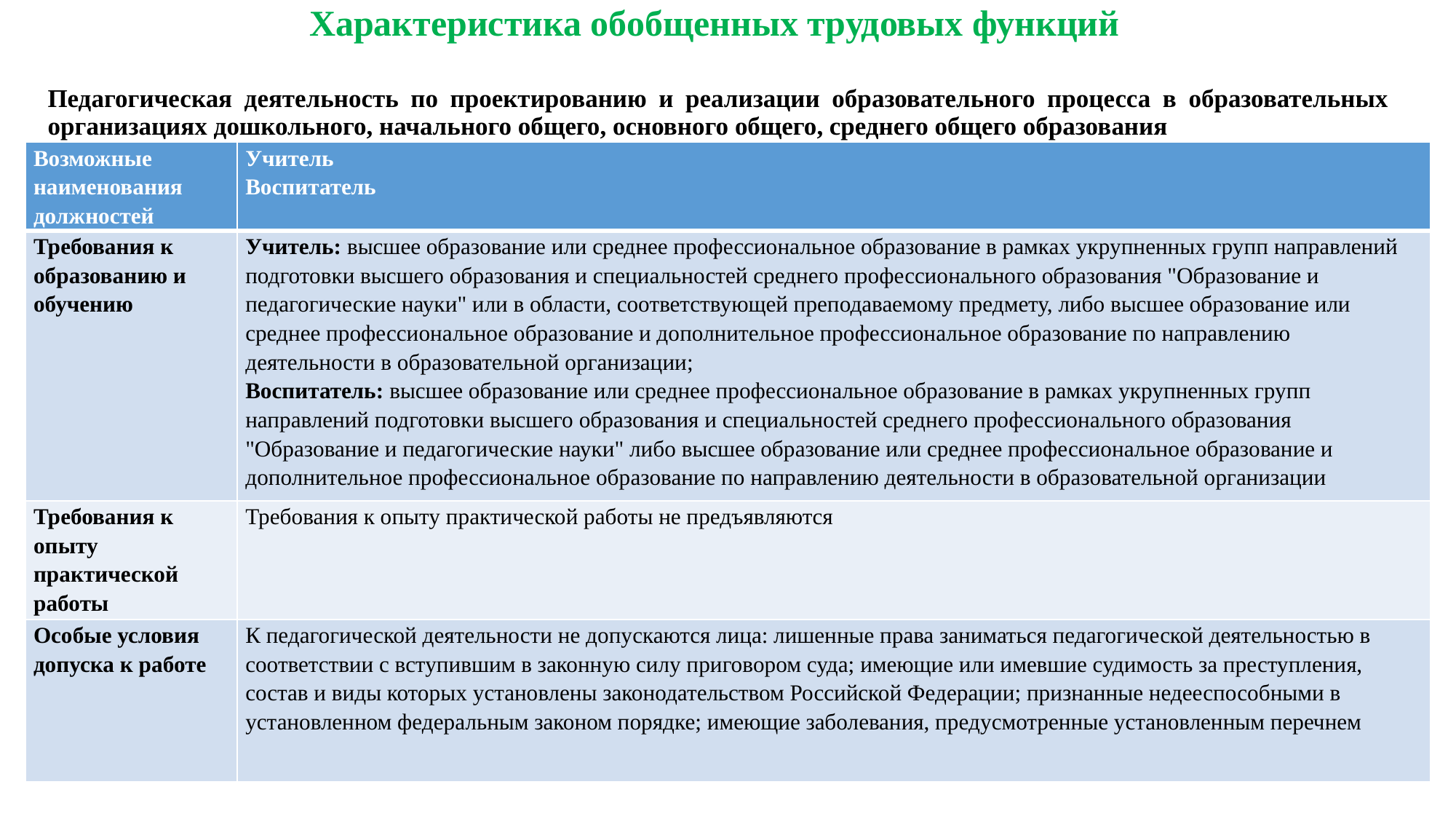

# Характеристика обобщенных трудовых функций
Педагогическая деятельность по проектированию и реализации образовательного процесса в образовательных организациях дошкольного, начального общего, основного общего, среднего общего образования
| Возможные наименования должностей | Учитель Воспитатель |
| --- | --- |
| Требования к образованию и обучению | Учитель: высшее образование или среднее профессиональное образование в рамках укрупненных групп направлений подготовки высшего образования и специальностей среднего профессионального образования "Образование и педагогические науки" или в области, соответствующей преподаваемому предмету, либо высшее образование или среднее профессиональное образование и дополнительное профессиональное образование по направлению деятельности в образовательной организации; Воспитатель: высшее образование или среднее профессиональное образование в рамках укрупненных групп направлений подготовки высшего образования и специальностей среднего профессионального образования "Образование и педагогические науки" либо высшее образование или среднее профессиональное образование и дополнительное профессиональное образование по направлению деятельности в образовательной организации |
| Требования к опыту практической работы | Требования к опыту практической работы не предъявляются |
| Особые условия допуска к работе | К педагогической деятельности не допускаются лица: лишенные права заниматься педагогической деятельностью в соответствии с вступившим в законную силу приговором суда; имеющие или имевшие судимость за преступления, состав и виды которых установлены законодательством Российской Федерации; признанные недееспособными в установленном федеральным законом порядке; имеющие заболевания, предусмотренные установленным перечнем |